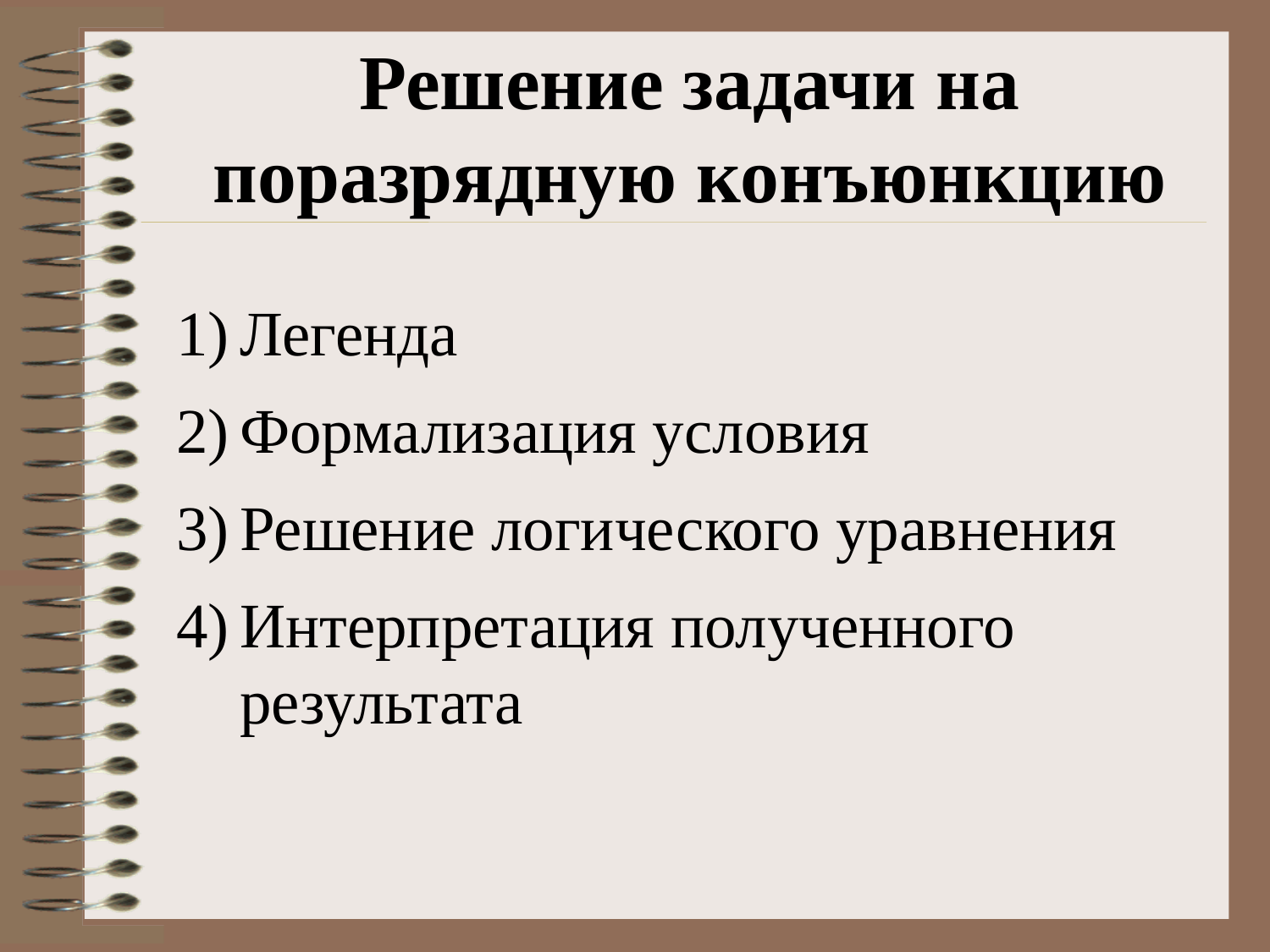

Решение задачи на поразрядную конъюнкцию
Легенда
Формализация условия
Решение логического уравнения
Интерпретация полученного результата